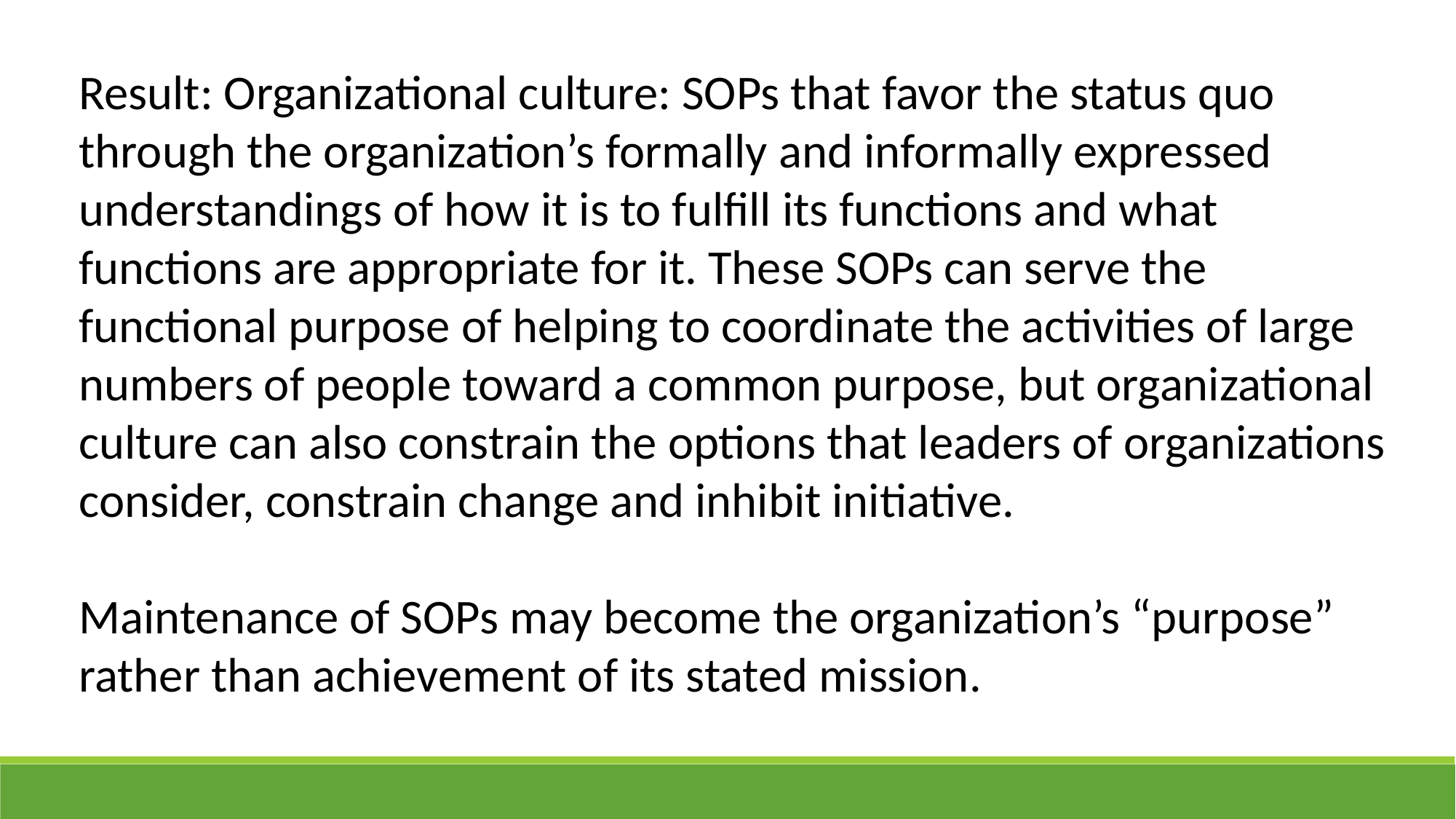

Result: Organizational culture: SOPs that favor the status quo through the organization’s formally and informally expressed understandings of how it is to fulfill its functions and what functions are appropriate for it. These SOPs can serve the functional purpose of helping to coordinate the activities of large numbers of people toward a common purpose, but organizational culture can also constrain the options that leaders of organizations consider, constrain change and inhibit initiative.

Maintenance of SOPs may become the organization’s “purpose” rather than achievement of its stated mission.